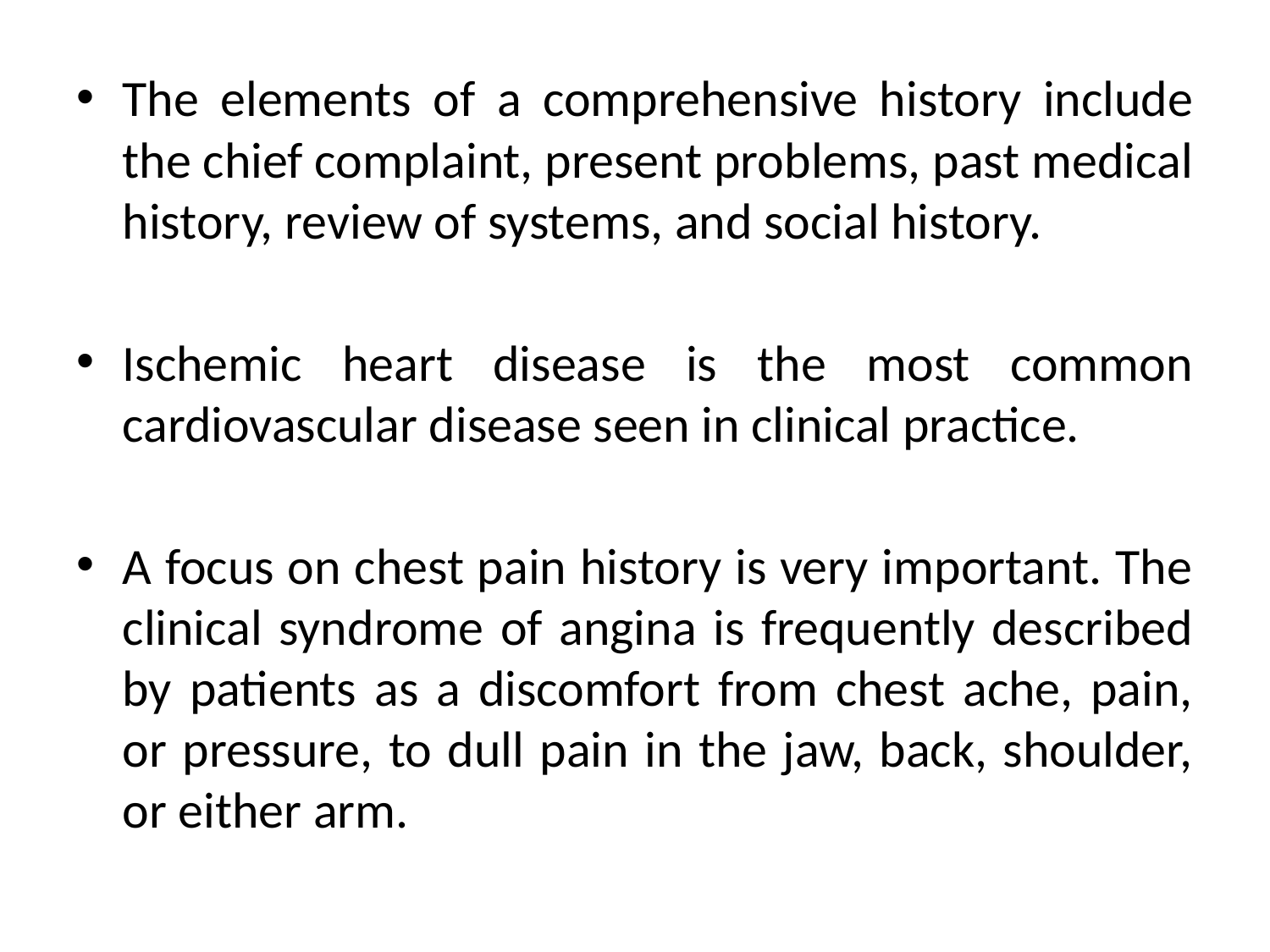

The elements of a comprehensive history include the chief complaint, present problems, past medical history, review of systems, and social history.

Ischemic heart disease is the most common cardiovascular disease seen in clinical practice.

A focus on chest pain history is very important. The clinical syndrome of angina is frequently described by patients as a discomfort from chest ache, pain, or pressure, to dull pain in the jaw, back, shoulder, or either arm.